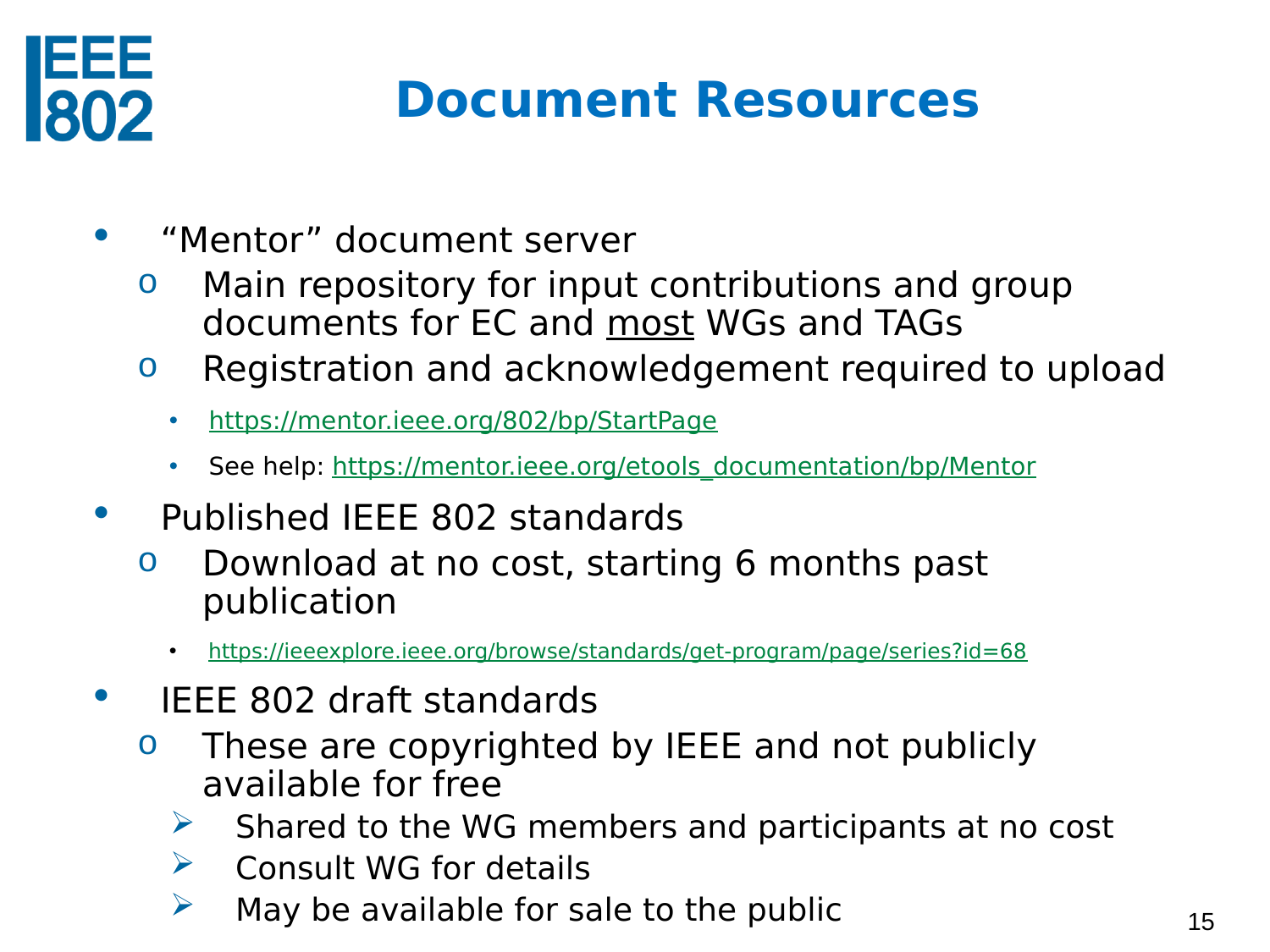

# Document Resources

“Mentor” document server
Main repository for input contributions and group documents for EC and most WGs and TAGs
Registration and acknowledgement required to upload
https://mentor.ieee.org/802/bp/StartPage
See help: https://mentor.ieee.org/etools_documentation/bp/Mentor
Published IEEE 802 standards
Download at no cost, starting 6 months past publication
https://ieeexplore.ieee.org/browse/standards/get-program/page/series?id=68
IEEE 802 draft standards
These are copyrighted by IEEE and not publicly available for free
Shared to the WG members and participants at no cost
Consult WG for details
May be available for sale to the public
15